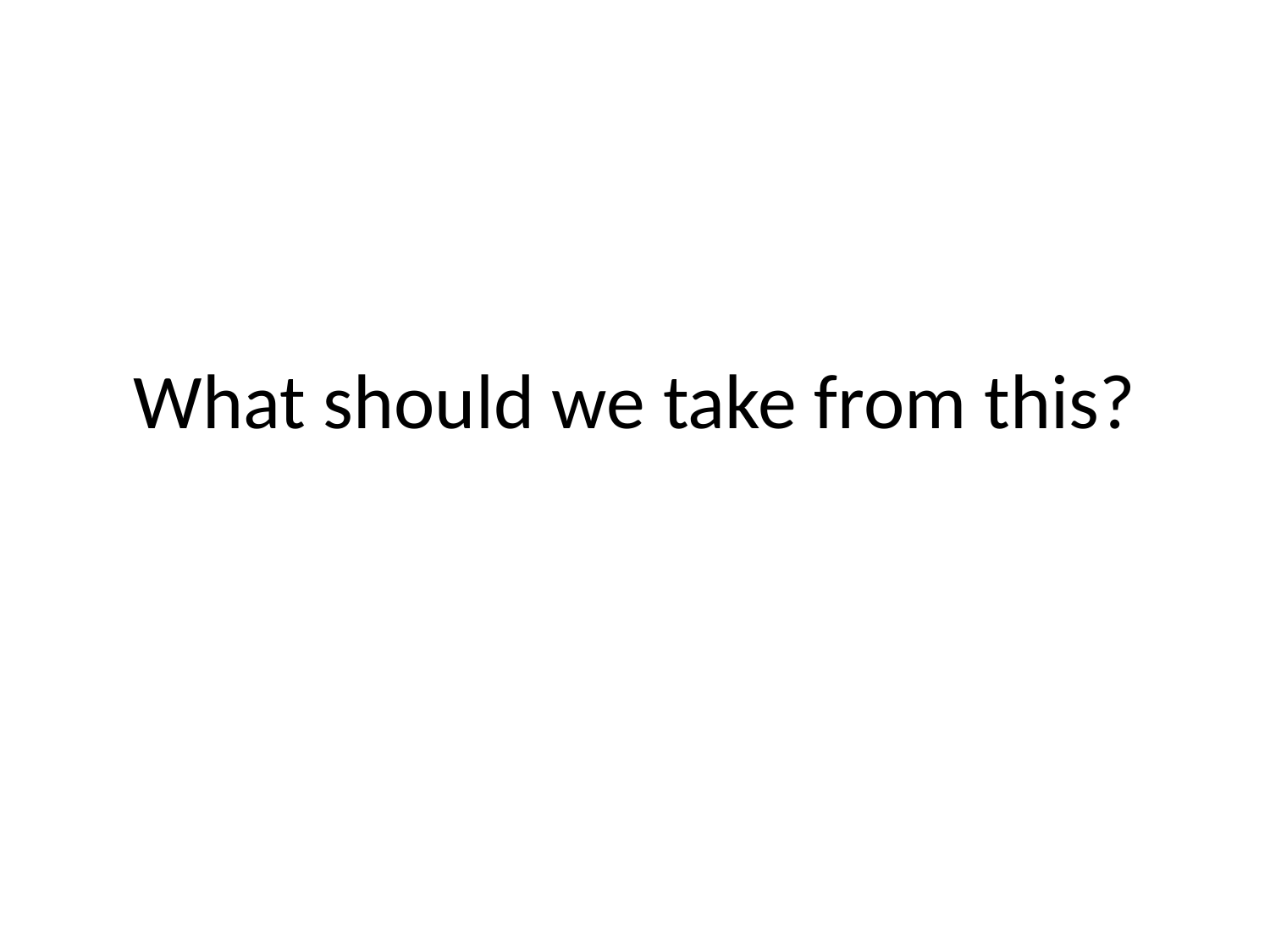

# What should we take from this?